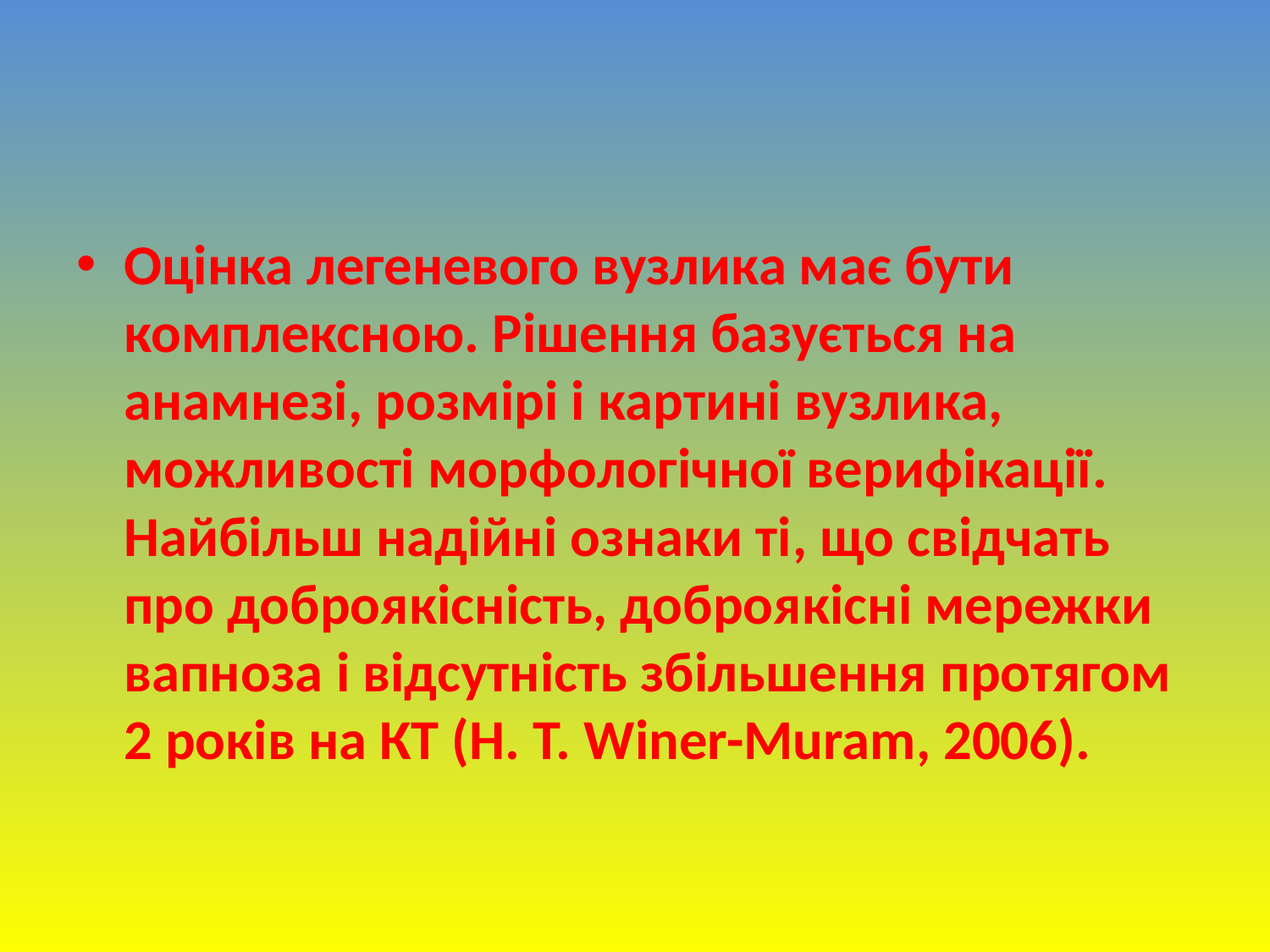

Оцінка легеневого вузлика має бути комплексною. Рішення базується на анамнезі, розмірі і картині вузлика, можливості морфологічної верифікації. Найбільш надійні ознаки ті, що свідчать про доброякісність, доброякісні мережки вапноза і відсутність збільшення протягом 2 років на КТ (H. T. Winer-Muram, 2006).